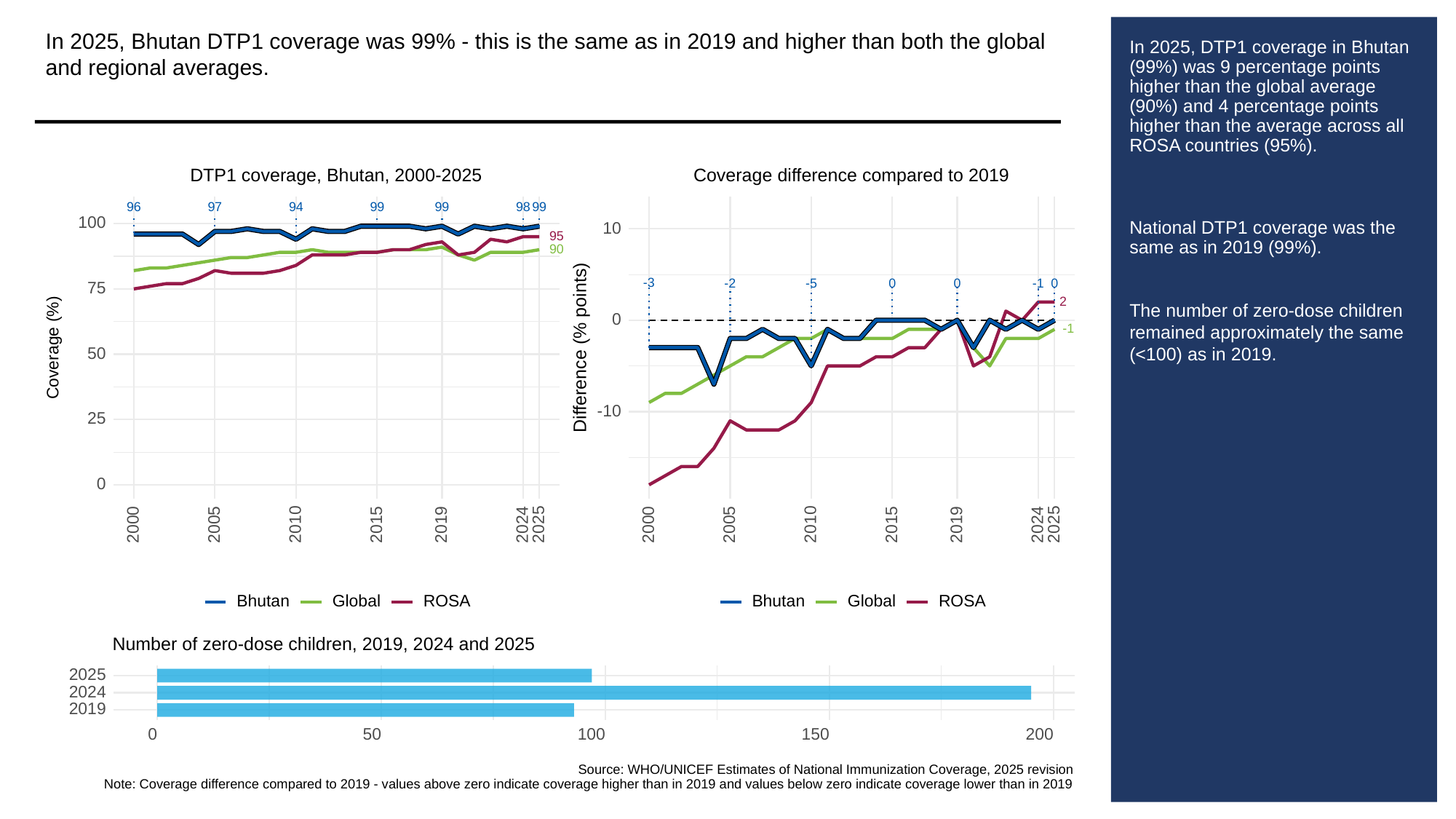

In 2025, Bhutan DTP1 coverage was 99% - this is the same as in 2019 and higher than both the global and regional averages.
# In 2025, DTP1 coverage in Bhutan (99%) was 9 percentage points higher than the global average (90%) and 4 percentage points higher than the average across all ROSA countries (95%).

National DTP1 coverage was the same as in 2019 (99%).

The number of zero-dose children remained approximately the same (<100) as in 2019.

Coverage difference compared to 2019
DTP1 coverage, Bhutan, 2000-2025

96
97
94
99
99
98
99
100

10

95

90

-3
0
0
0
-2
-1
-5
75

2

0

-1
Difference (% points)
Coverage (%)
50

-10

25

0

2000
2005
2010
2015
2019
2024
2025
2000
2005
2010
2015
2019
2024
2025
ROSA
ROSA
Global
Global
Bhutan
Bhutan

Number of zero-dose children, 2019, 2024 and 2025

2025

2024

2019

0
50
100
150
200
Source: WHO/UNICEF Estimates of National Immunization Coverage, 2025 revision
Note: Coverage difference compared to 2019 - values above zero indicate coverage higher than in 2019 and values below zero indicate coverage lower than in 2019